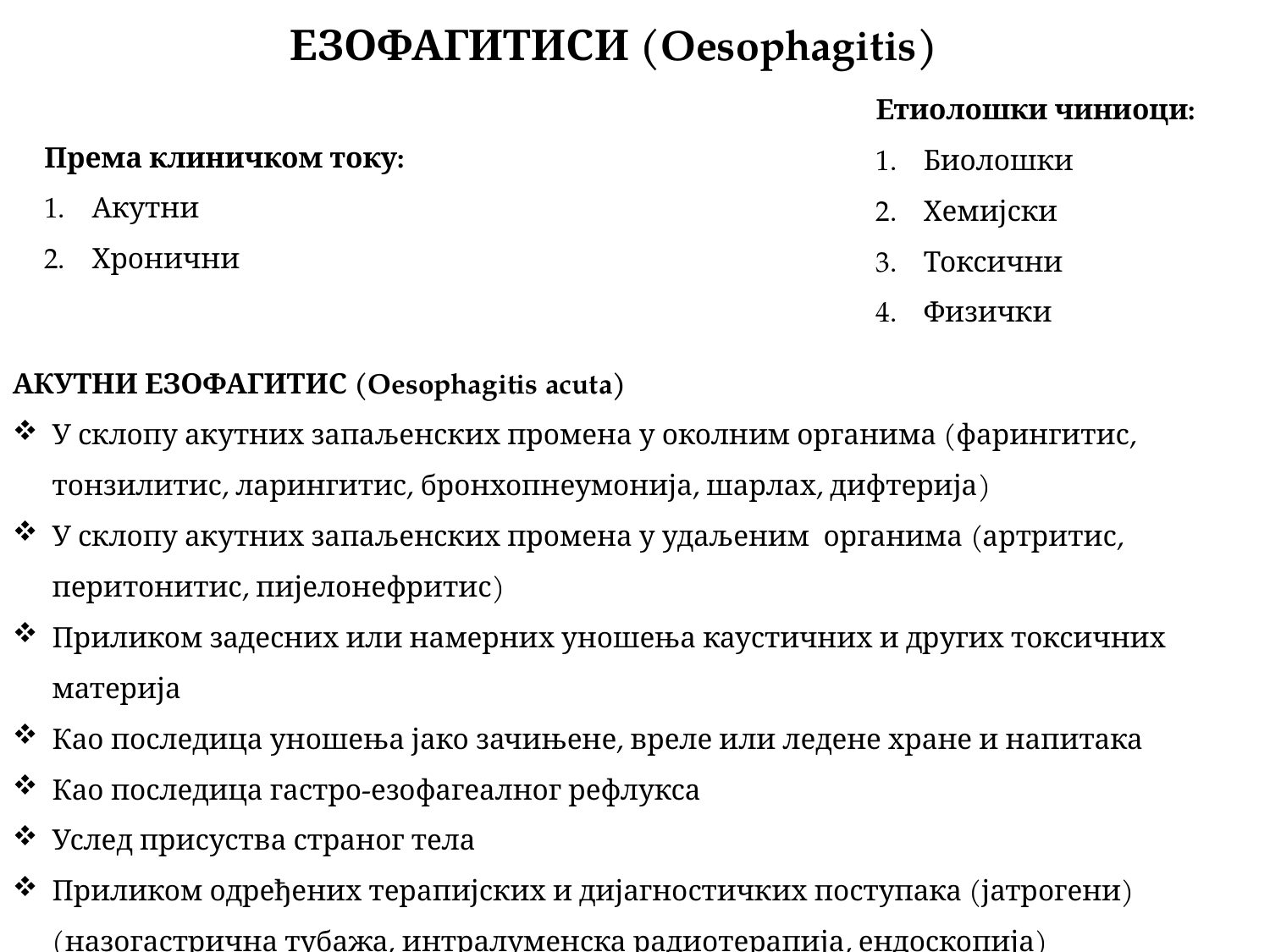

# ЕЗОФАГИТИСИ (Oesophagitis)
Етиолошки чиниоци:
Биолошки
Хемијски
Токсични
Физички

Према клиничком току:
Акутни
Хронични

АКУТНИ ЕЗОФАГИТИС (Oesophagitis acuta)
У склопу акутних запаљенских промена у околним органима (фарингитис, тонзилитис, ларингитис, бронхопнеумонија, шарлах, дифтерија)
У склопу акутних запаљенских промена у удаљеним  органима (артритис, перитонитис, пијелонефритис)
Приликом задесних или намерних уношења каустичних и других токсичних материја
Као последица уношења јако зачињене, вреле или ледене хране и напитака
Као последица гастро-езофагеалног рефлукса
Услед присуства страног тела
Приликом одређених терапијских и дијагностичких поступака (јатрогени) (назогастрична тубажа, интралуменска радиотерапија, ендоскопија)